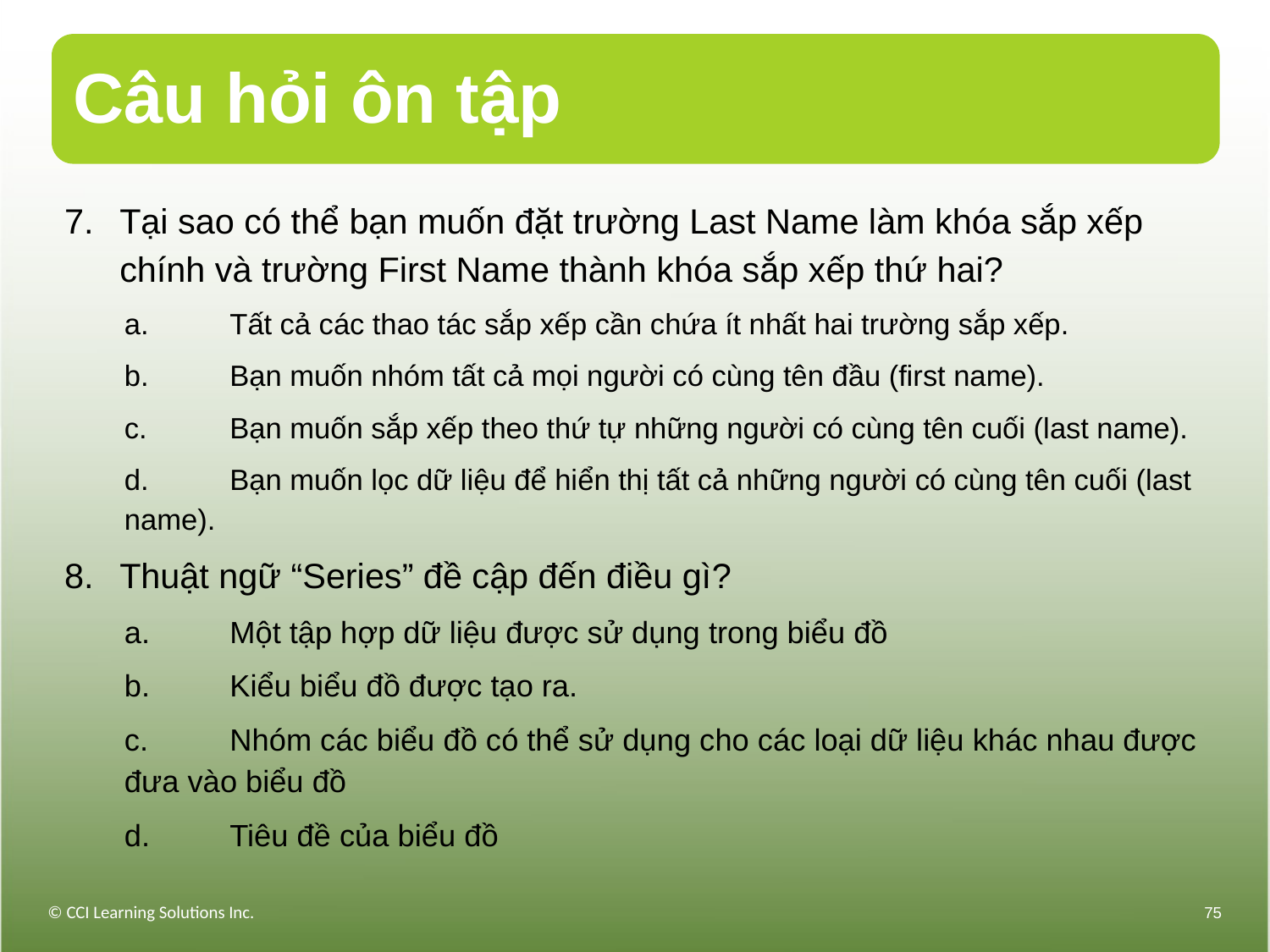

# Câu hỏi ôn tập
7.	Tại sao có thể bạn muốn đặt trường Last Name làm khóa sắp xếp chính và trường First Name thành khóa sắp xếp thứ hai?
a.	Tất cả các thao tác sắp xếp cần chứa ít nhất hai trường sắp xếp.
b.	Bạn muốn nhóm tất cả mọi người có cùng tên đầu (first name).
c.	Bạn muốn sắp xếp theo thứ tự những người có cùng tên cuối (last name).
d.	Bạn muốn lọc dữ liệu để hiển thị tất cả những người có cùng tên cuối (last name).
8.	Thuật ngữ “Series” đề cập đến điều gì?
a.	Một tập hợp dữ liệu được sử dụng trong biểu đồ
b.	Kiểu biểu đồ được tạo ra.
c.	Nhóm các biểu đồ có thể sử dụng cho các loại dữ liệu khác nhau được đưa vào biểu đồ
d.	Tiêu đề của biểu đồ
© CCI Learning Solutions Inc.
75